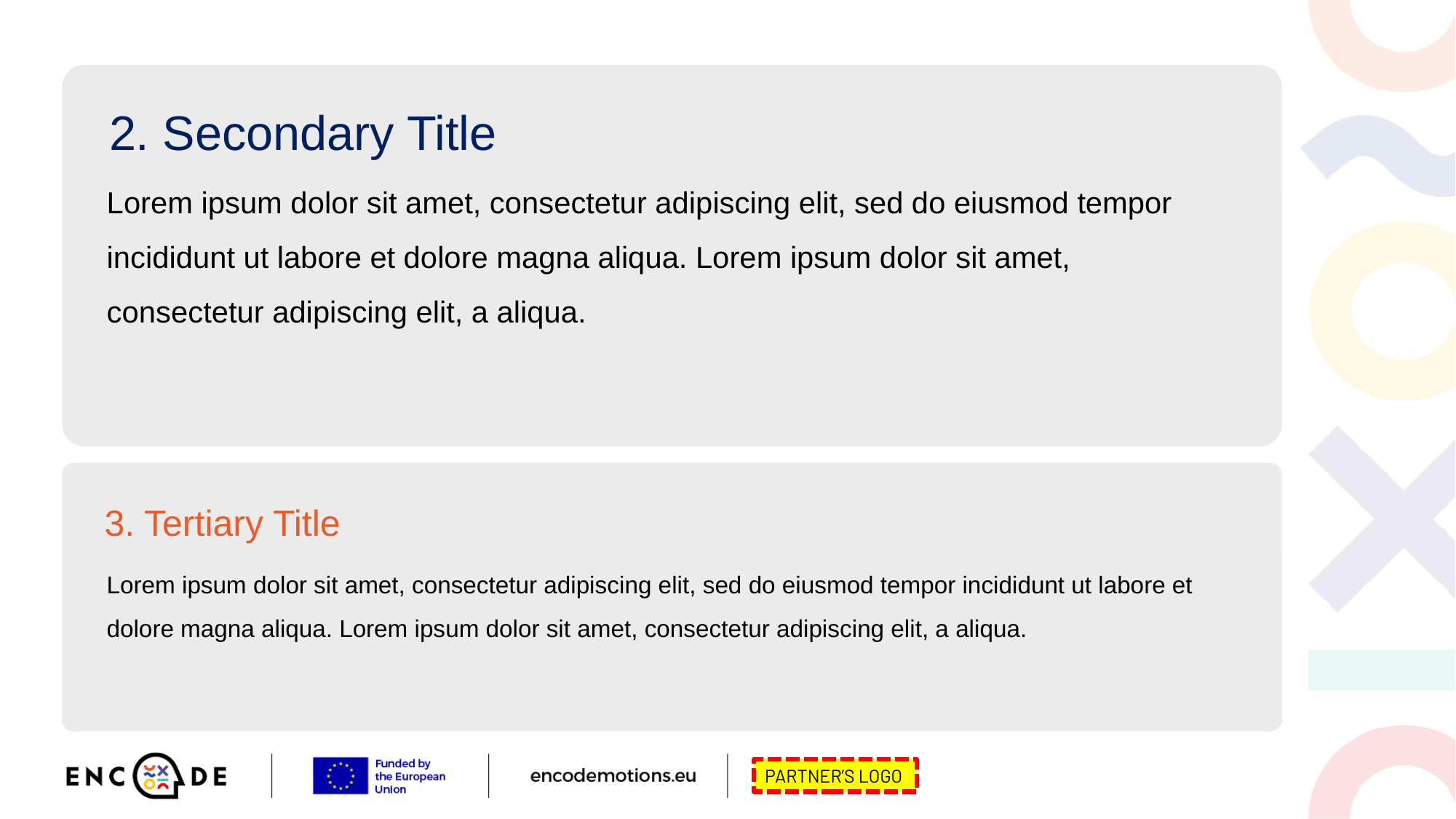

2. Secondary Title
Lorem ipsum dolor sit amet, consectetur adipiscing elit, sed do eiusmod tempor incididunt ut labore et dolore magna aliqua. Lorem ipsum dolor sit amet, consectetur adipiscing elit, a aliqua.

3. Tertiary Title
Lorem ipsum dolor sit amet, consectetur adipiscing elit, sed do eiusmod tempor incididunt ut labore et dolore magna aliqua. Lorem ipsum dolor sit amet, consectetur adipiscing elit, a aliqua.
PARTNER’S LOGO